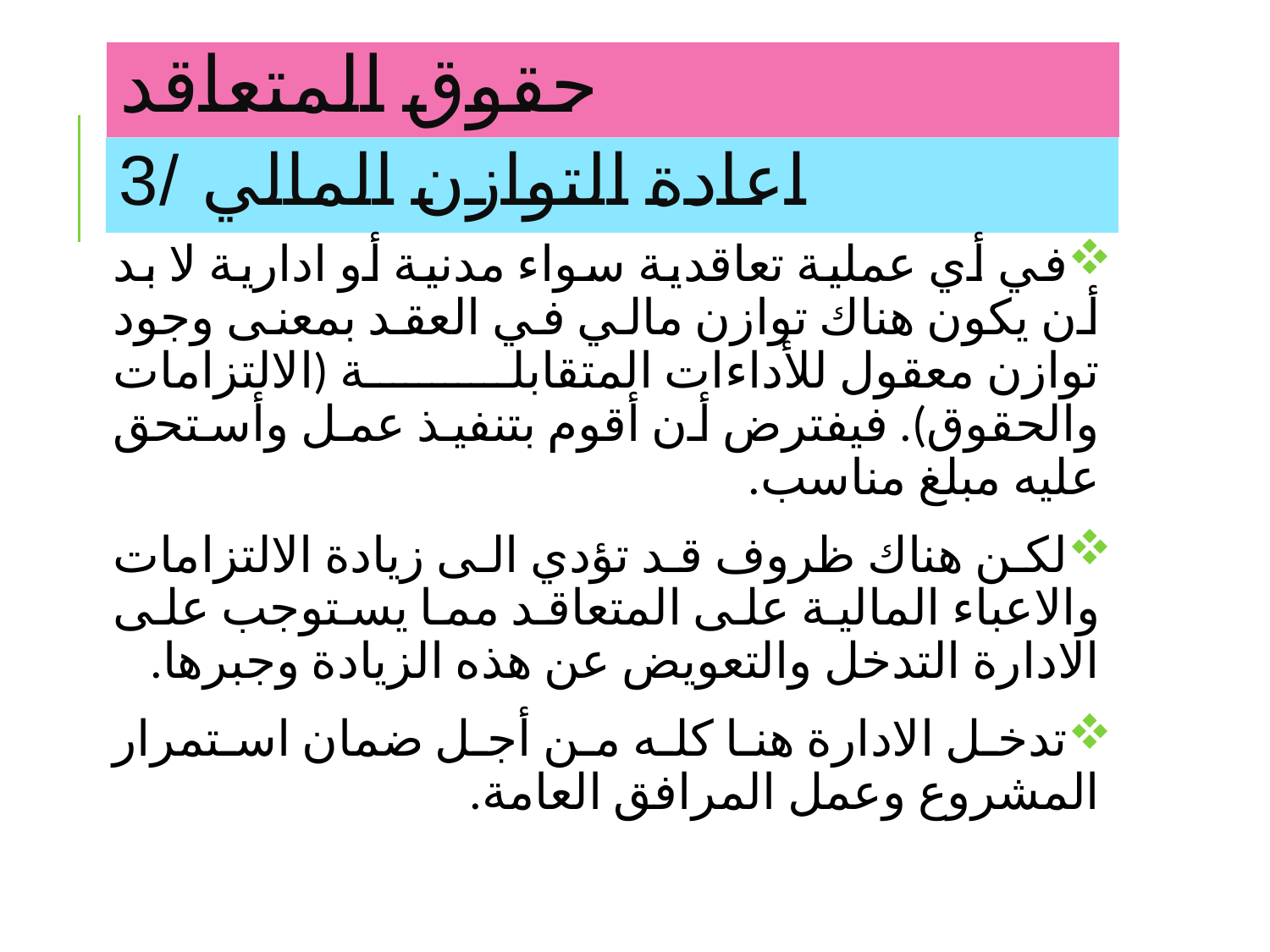

# حقوق المتعاقد
3/ اعادة التوازن المالي
في أي عملية تعاقدية سواء مدنية أو ادارية لا بد أن يكون هناك توازن مالي في العقد بمعنى وجود توازن معقول للأداءات المتقابلة (الالتزامات والحقوق). فيفترض أن أقوم بتنفيذ عمل وأستحق عليه مبلغ مناسب.
لكن هناك ظروف قد تؤدي الى زيادة الالتزامات والاعباء المالية على المتعاقد مما يستوجب على الادارة التدخل والتعويض عن هذه الزيادة وجبرها.
تدخل الادارة هنا كله من أجل ضمان استمرار المشروع وعمل المرافق العامة.